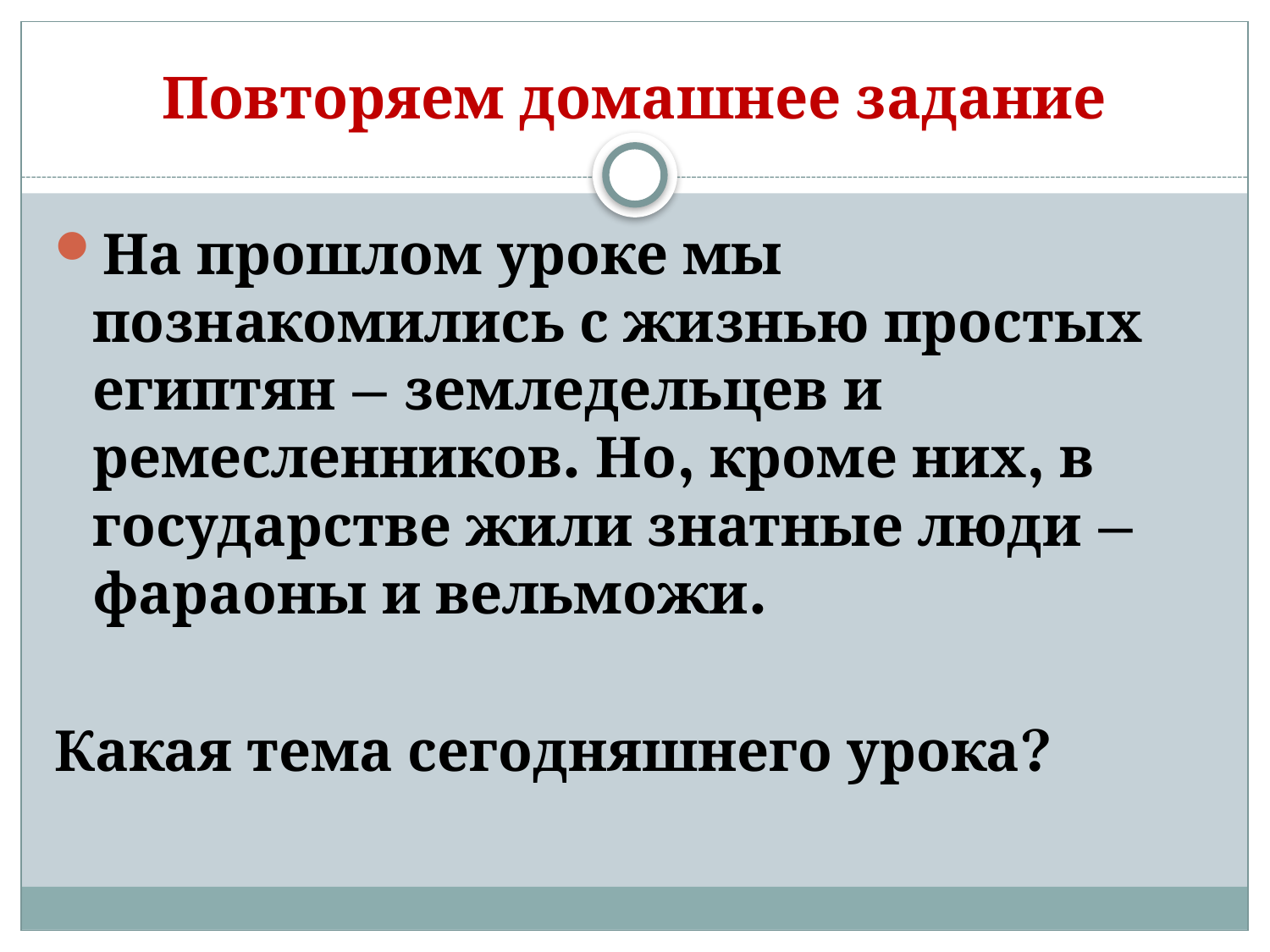

# Повторяем домашнее задание
На прошлом уроке мы познакомились с жизнью простых египтян – земледельцев и ремесленников. Но, кроме них, в государстве жили знатные люди – фараоны и вельможи.

Какая тема сегодняшнего урока?